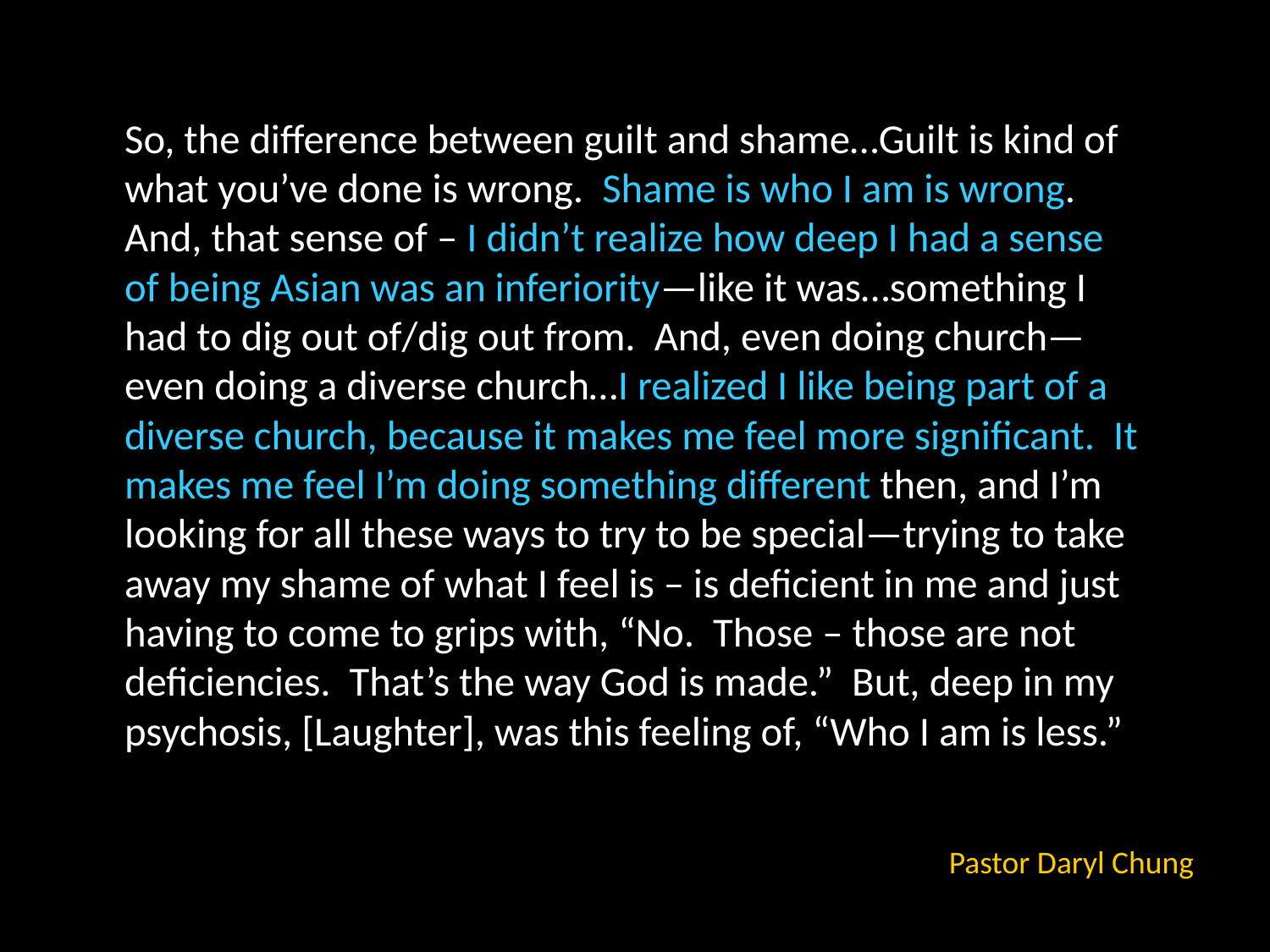

#
So, the difference between guilt and shame…Guilt is kind of what you’ve done is wrong.  Shame is who I am is wrong.  And, that sense of – I didn’t realize how deep I had a sense of being Asian was an inferiority—like it was…something I had to dig out of/dig out from.  And, even doing church—even doing a diverse church…I realized I like being part of a diverse church, because it makes me feel more significant.  It makes me feel I’m doing something different then, and I’m looking for all these ways to try to be special—trying to take away my shame of what I feel is – is deficient in me and just having to come to grips with, “No.  Those – those are not deficiencies.  That’s the way God is made.”  But, deep in my psychosis, [Laughter], was this feeling of, “Who I am is less.”

Pastor Daryl Chung